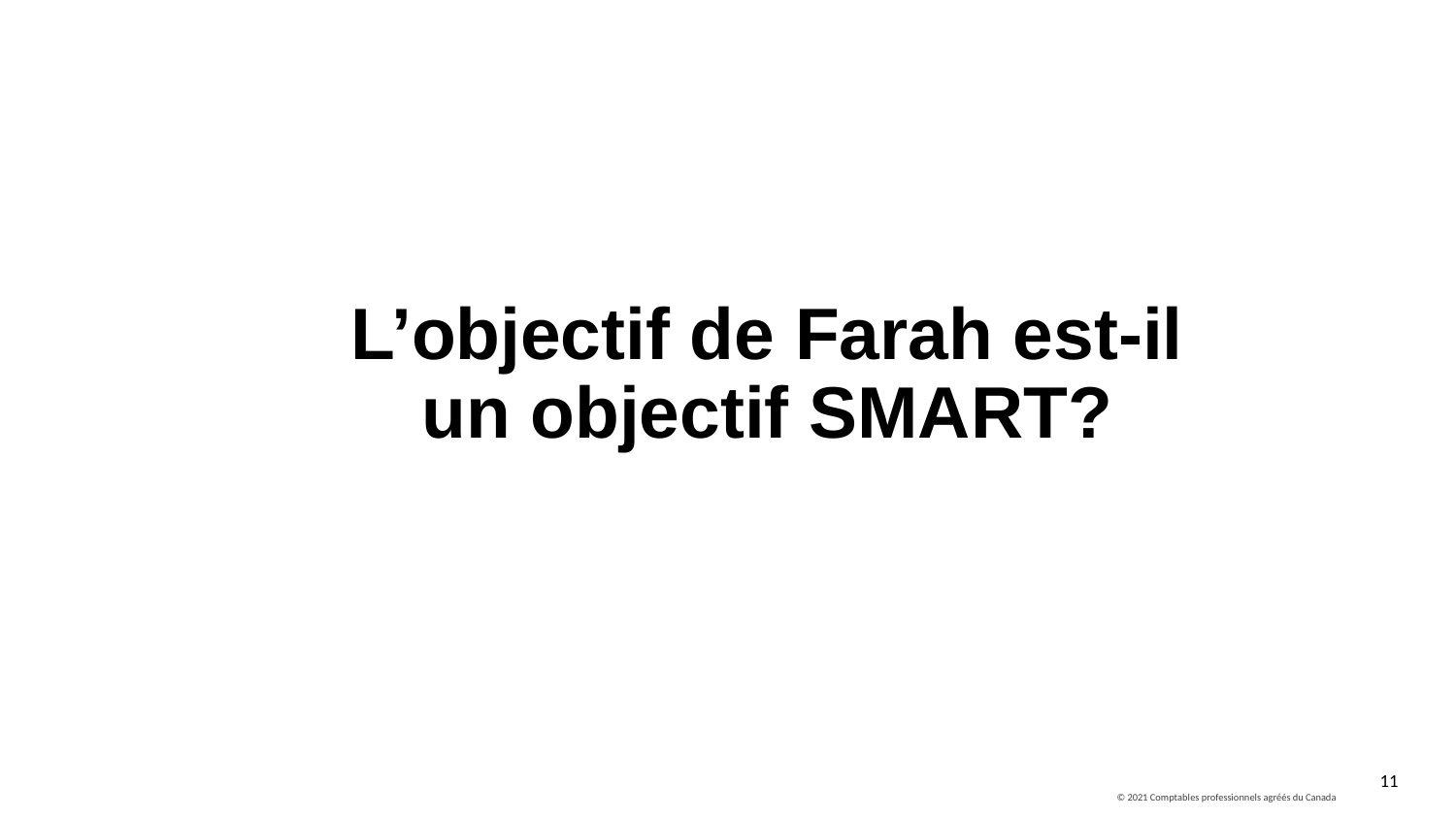

# L’objectif de Farah est-il un objectif SMART?
11
© 2021 Comptables professionnels agréés du Canada